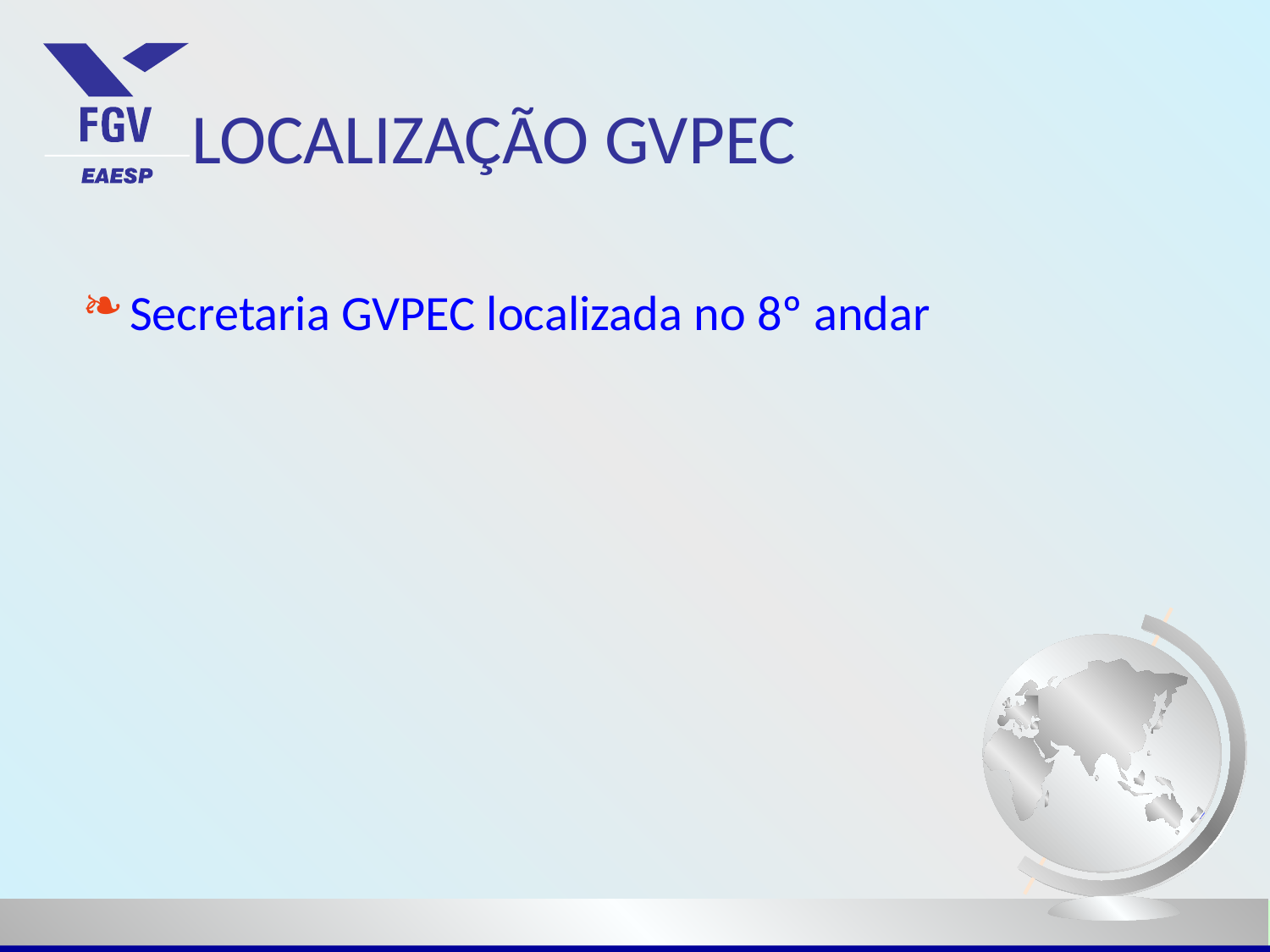

# LOCALIZAÇÃO GVPEC
Secretaria GVPEC localizada no 8º andar